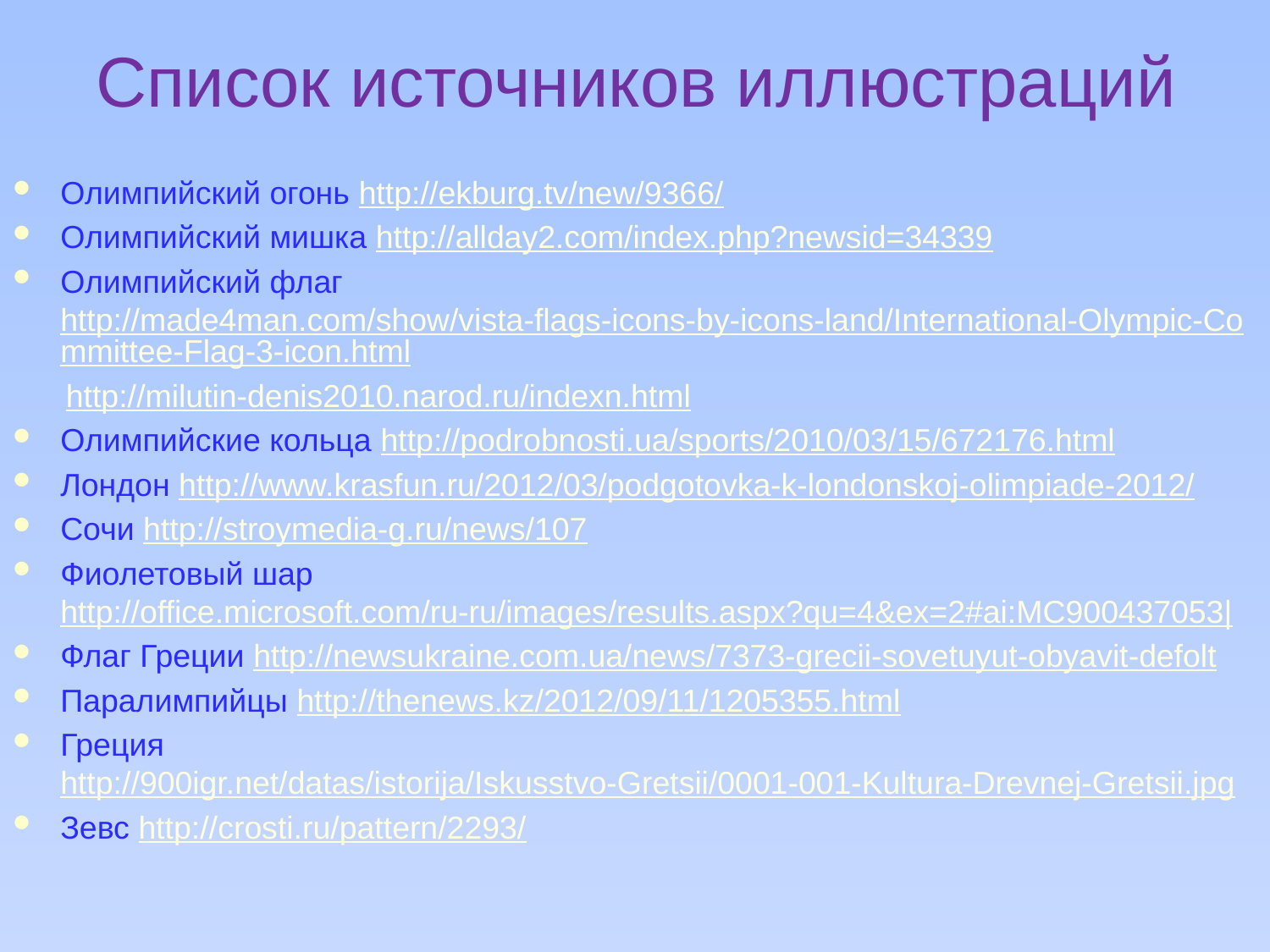

# Список источников иллюстраций
Олимпийский огонь http://ekburg.tv/new/9366/
Олимпийский мишка http://allday2.com/index.php?newsid=34339
Олимпийский флаг http://made4man.com/show/vista-flags-icons-by-icons-land/International-Olympic-Committee-Flag-3-icon.html
      http://milutin-denis2010.narod.ru/indexn.html
Олимпийские кольца http://podrobnosti.ua/sports/2010/03/15/672176.html
Лондон http://www.krasfun.ru/2012/03/podgotovka-k-londonskoj-olimpiade-2012/
Сочи http://stroymedia-g.ru/news/107
Фиолетовый шар http://office.microsoft.com/ru-ru/images/results.aspx?qu=4&ex=2#ai:MC900437053|
Флаг Греции http://newsukraine.com.ua/news/7373-grecii-sovetuyut-obyavit-defolt
Паралимпийцы http://thenews.kz/2012/09/11/1205355.html
Греция http://900igr.net/datas/istorija/Iskusstvo-Gretsii/0001-001-Kultura-Drevnej-Gretsii.jpg
Зевс http://crosti.ru/pattern/2293/